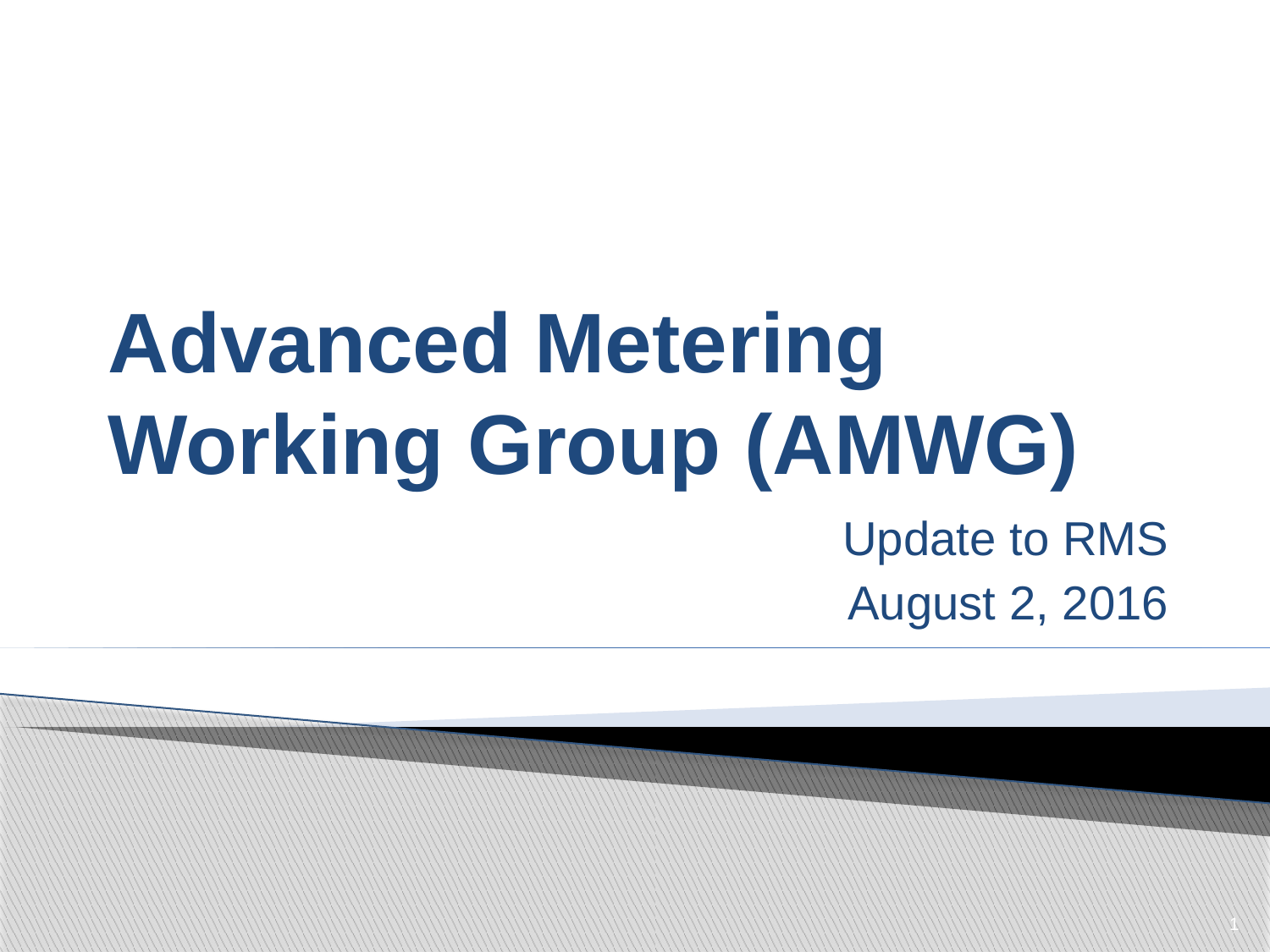

# Advanced Metering Working Group (AMWG)
Update to RMS
August 2, 2016
1